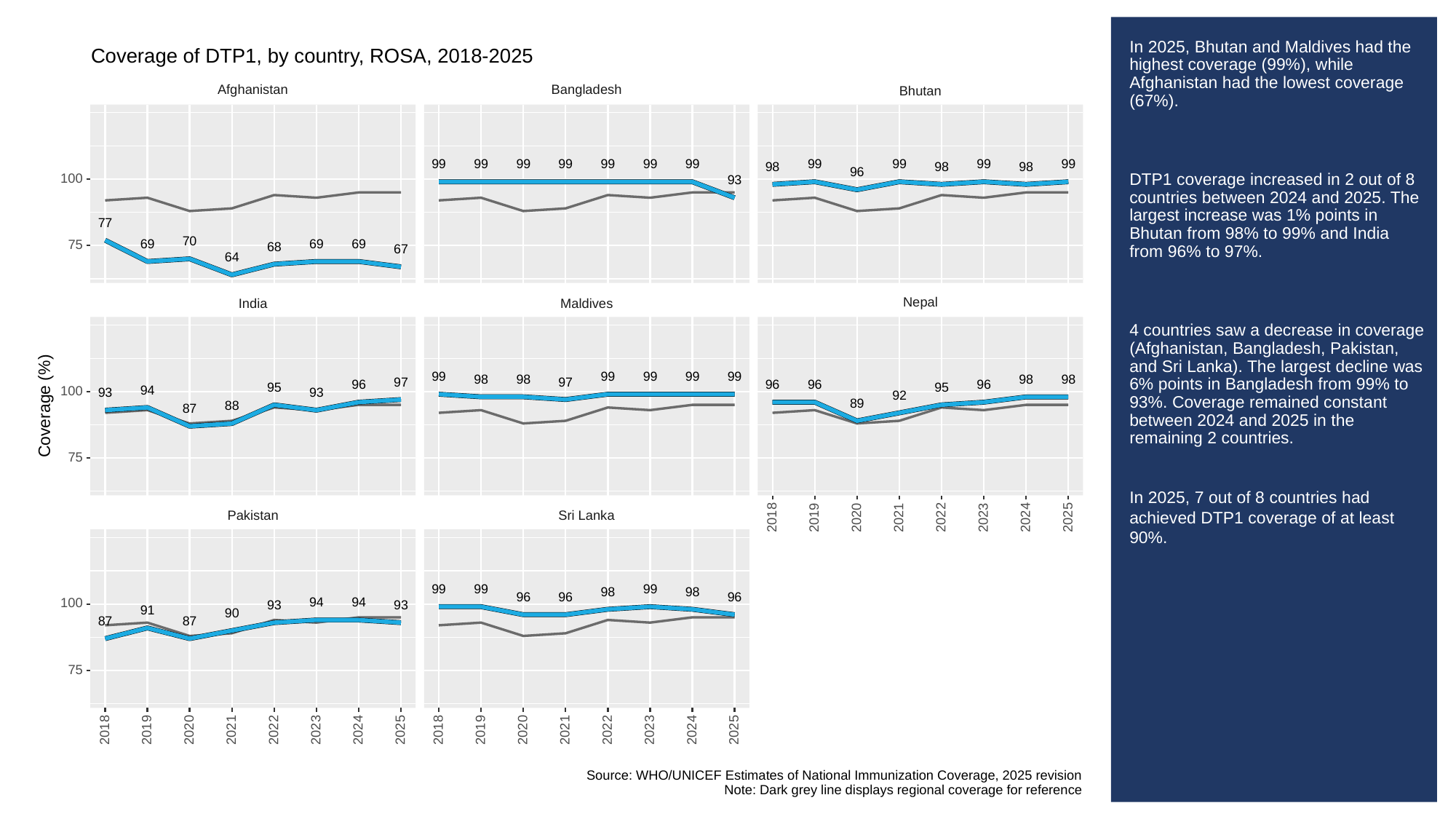

# In 2025, Bhutan and Maldives had the highest coverage (99%), while Afghanistan had the lowest coverage (67%).

DTP1 coverage increased in 2 out of 8 countries between 2024 and 2025. The largest increase was 1% points in Bhutan from 98% to 99% and India from 96% to 97%.

4 countries saw a decrease in coverage (Afghanistan, Bangladesh, Pakistan, and Sri Lanka). The largest decline was 6% points in Bangladesh from 99% to 93%. Coverage remained constant between 2024 and 2025 in the remaining 2 countries.

In 2025, 7 out of 8 countries had achieved DTP1 coverage of at least 90%.

Coverage of DTP1, by country, ROSA, 2018-2025
Afghanistan
Bangladesh
Bhutan

99
99
99
99
99
99
99
99
99
99
99
98
98
98
96
100
93

77
70
69
69
69

75
68
67

64

Nepal
India
Maldives

99
99
99
99
99
98
98
98
98
97
97
96
96
96
96
95
95
94
100
93
93
92

Coverage (%)
89

88
87

75

Sri Lanka
Pakistan
2023
2018
2019
2020
2021
2022
2024
2025

99
99
99
98
98
96
96
96
94
94
100
93
93

91

90
87
87

75

2023
2023
2018
2019
2020
2021
2022
2024
2025
2018
2019
2020
2021
2022
2024
2025
Source: WHO/UNICEF Estimates of National Immunization Coverage, 2025 revision
Note: Dark grey line displays regional coverage for reference